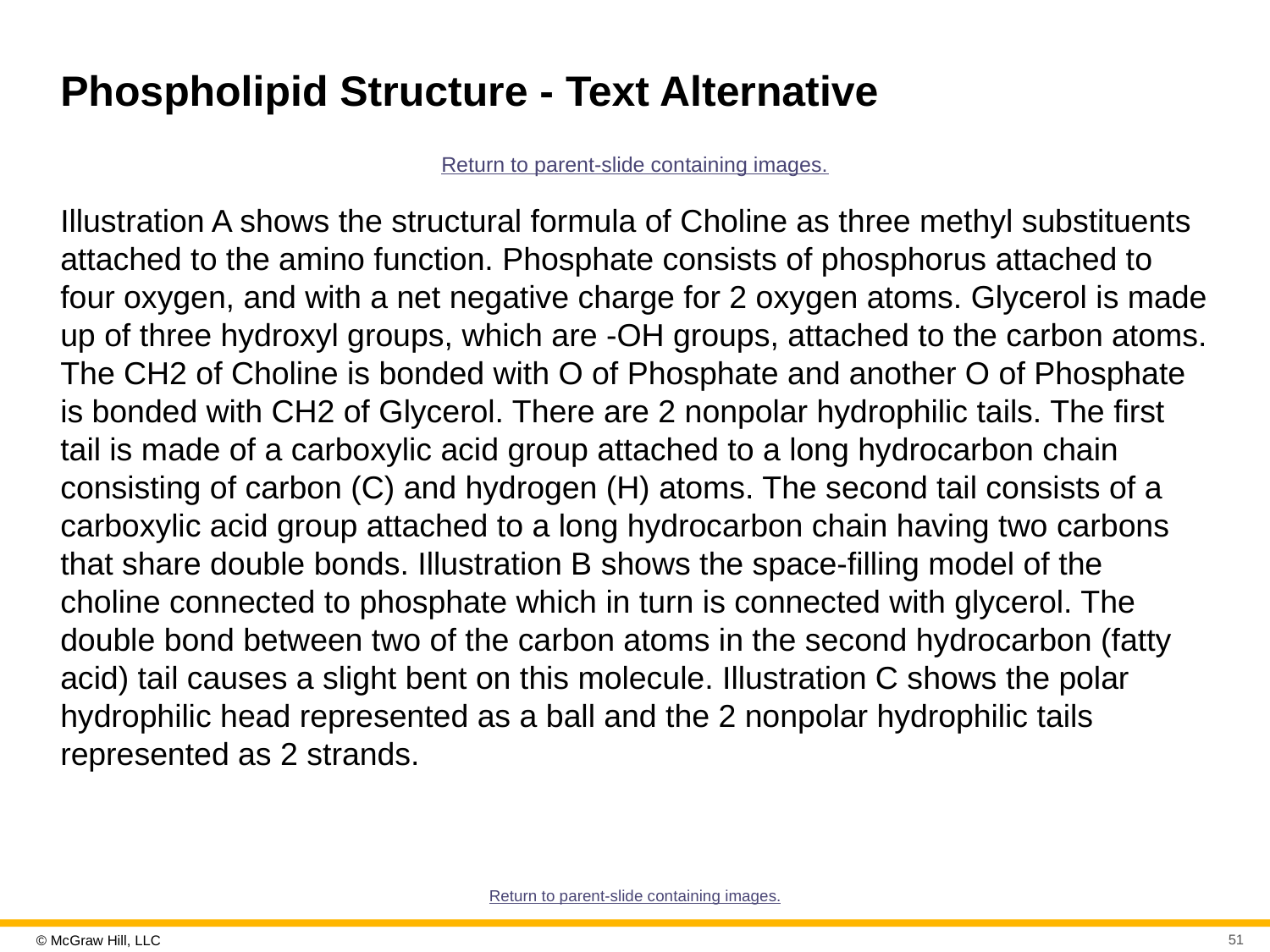

# Phospholipid Structure - Text Alternative
Return to parent-slide containing images.
Illustration A shows the structural formula of Choline as three methyl substituents attached to the amino function. Phosphate consists of phosphorus attached to four oxygen, and with a net negative charge for 2 oxygen atoms. Glycerol is made up of three hydroxyl groups, which are -OH groups, attached to the carbon atoms. The CH2 of Choline is bonded with O of Phosphate and another O of Phosphate is bonded with CH2 of Glycerol. There are 2 nonpolar hydrophilic tails. The first tail is made of a carboxylic acid group attached to a long hydrocarbon chain consisting of carbon (C) and hydrogen (H) atoms. The second tail consists of a carboxylic acid group attached to a long hydrocarbon chain having two carbons that share double bonds. Illustration B shows the space-filling model of the choline connected to phosphate which in turn is connected with glycerol. The double bond between two of the carbon atoms in the second hydrocarbon (fatty acid) tail causes a slight bent on this molecule. Illustration C shows the polar hydrophilic head represented as a ball and the 2 nonpolar hydrophilic tails represented as 2 strands.
Return to parent-slide containing images.
51